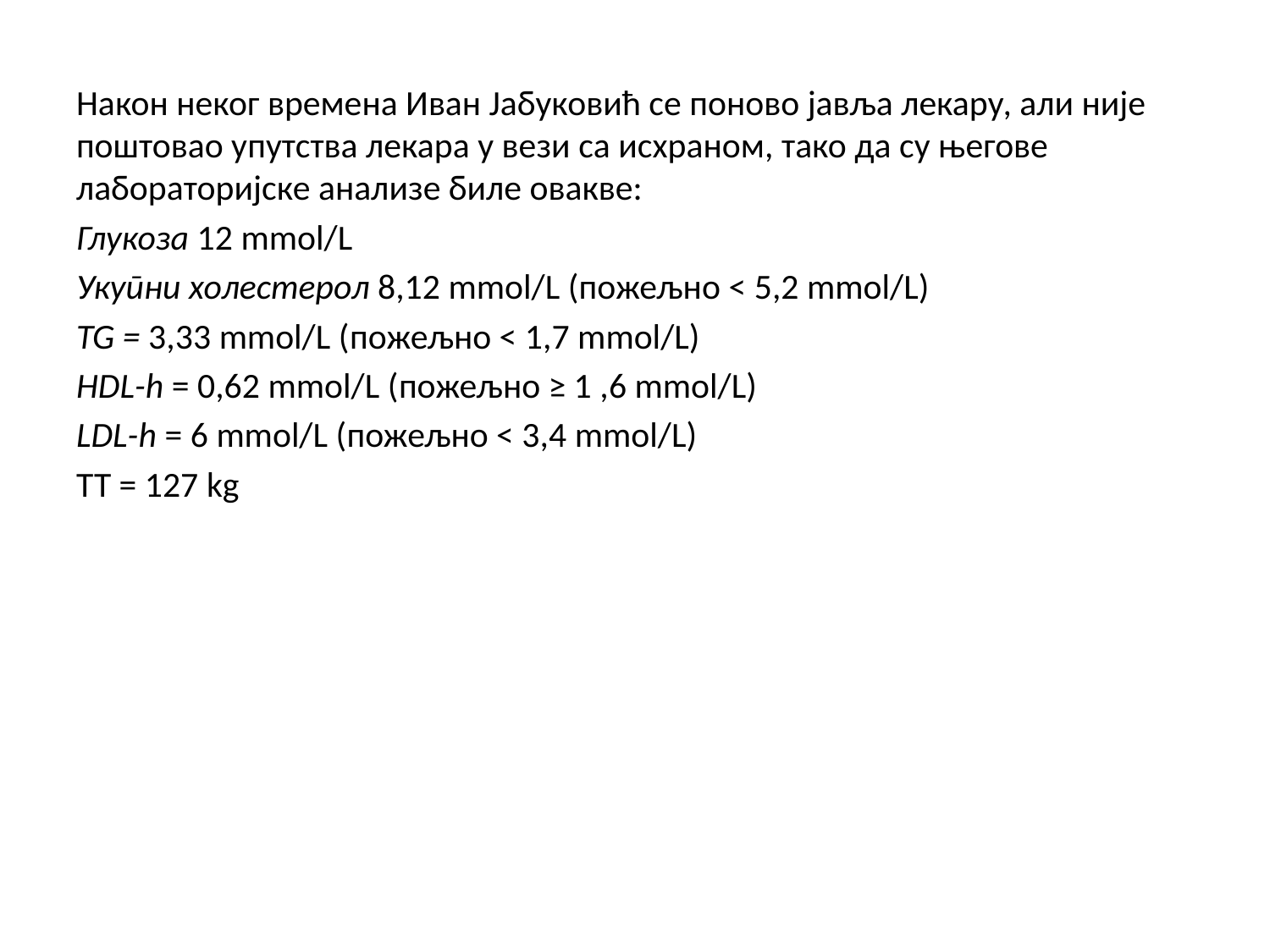

Након неког времена Иван Јабуковић се поново јавља лекару, али није поштовао упутства лекара у вези са исхраном, тако да су његове лабораторијске анализе биле овакве:
Глукоза 12 mmol/L
Укупни холестерол 8,12 mmol/L (пожељно < 5,2 mmol/L)
TG = 3,33 mmol/L (пожељно < 1,7 mmol/L)
HDL-h = 0,62 mmol/L (пожељно ≥ 1 ,6 mmol/L)
LDL-h = 6 mmol/L (пожељно < 3,4 mmol/L)
TT = 127 kg